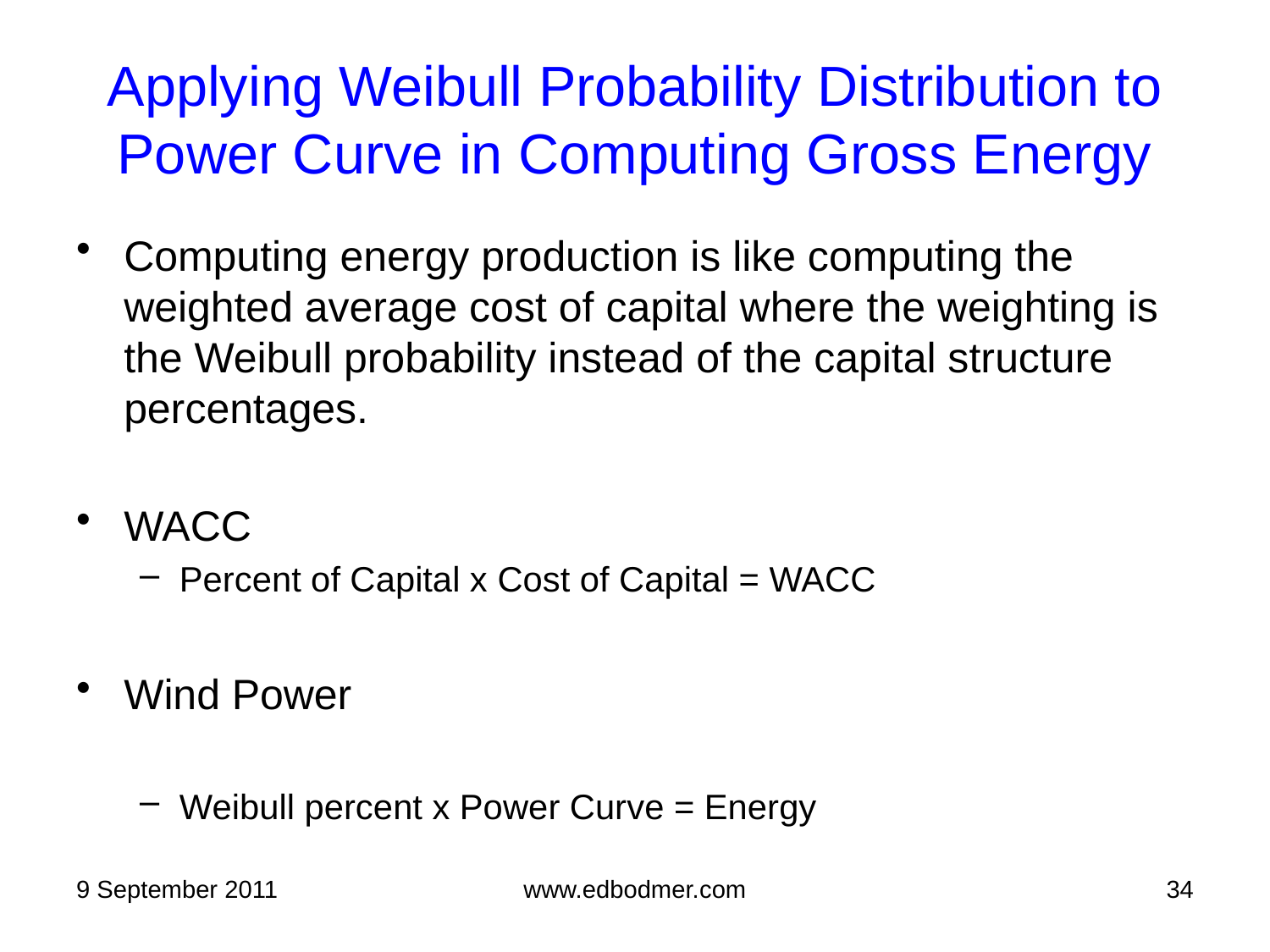

# Applying Weibull Probability Distribution to Power Curve in Computing Gross Energy
Computing energy production is like computing the weighted average cost of capital where the weighting is the Weibull probability instead of the capital structure percentages.

WACC
Percent of Capital x Cost of Capital = WACC

Wind Power

Weibull percent x Power Curve = Energy
9 September 2011
www.edbodmer.com
34